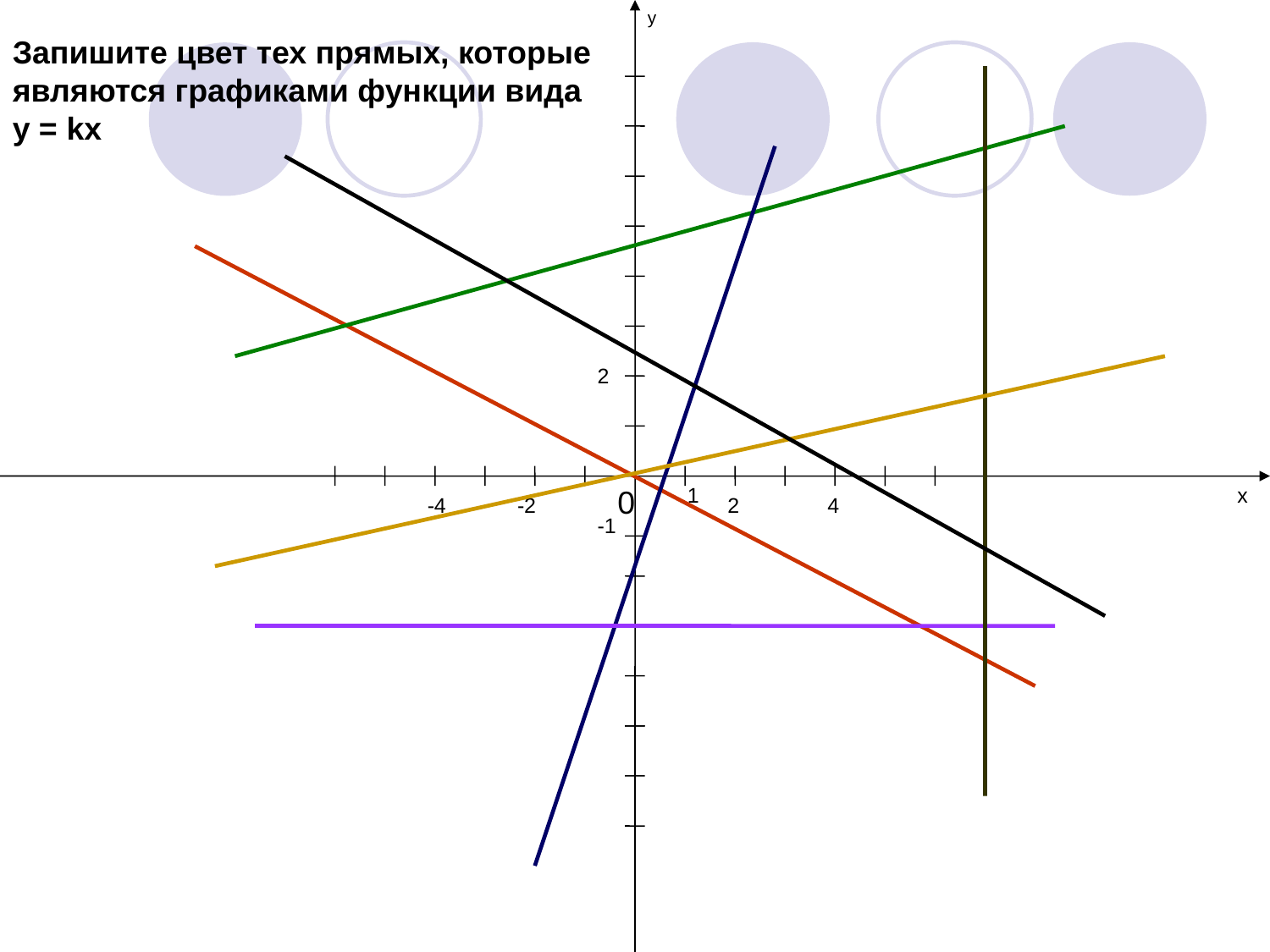

у
Запишите цвет тех прямых, которые являются графиками функции вида у = kх

2

0
1
х
-4
-2
2
4
-1